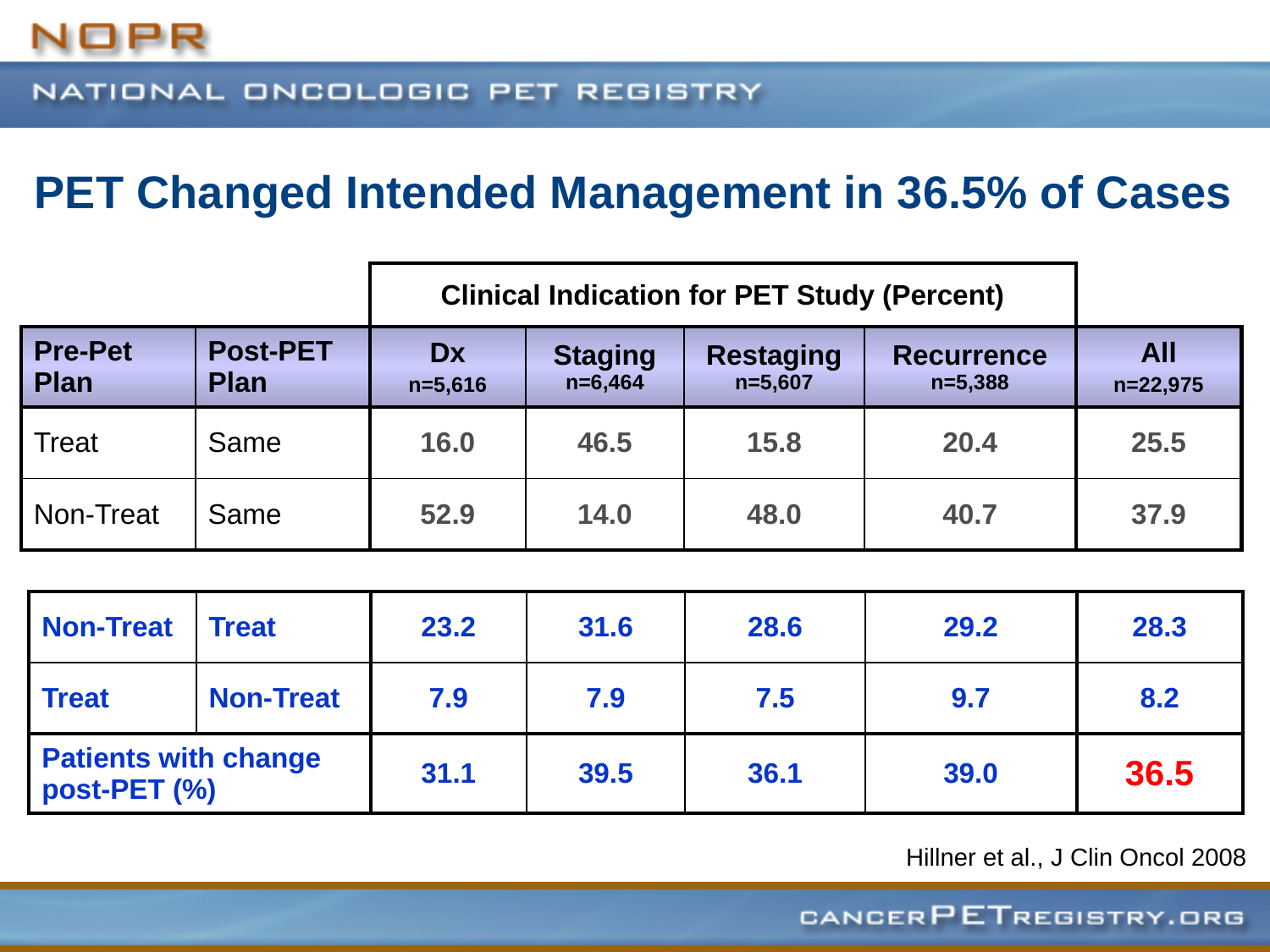

# PET Changed Intended Management in 36.5% of Cases
|  |  | Clinical Indication for PET Study (Percent) |  |  |  |  |
| --- | --- | --- | --- | --- | --- | --- |
| Pre-Pet Plan | Post-PET Plan | Dx n=5,616 | Staging n=6,464 | Restaging n=5,607 | Recurrence n=5,388 | All n=22,975 |
| Treat | Same | 16.0 | 46.5 | 15.8 | 20.4 | 25.5 |
| Non-Treat | Same | 52.9 | 14.0 | 48.0 | 40.7 | 37.9 |
| Non-Treat | Treat | 23.2 | 31.6 | 28.6 | 29.2 | 28.3 |
| --- | --- | --- | --- | --- | --- | --- |
| Treat | Non-Treat | 7.9 | 7.9 | 7.5 | 9.7 | 8.2 |
| Patients with change post-PET (%) |  | 31.1 | 39.5 | 36.1 | 39.0 | 36.5 |
Hillner et al., J Clin Oncol 2008